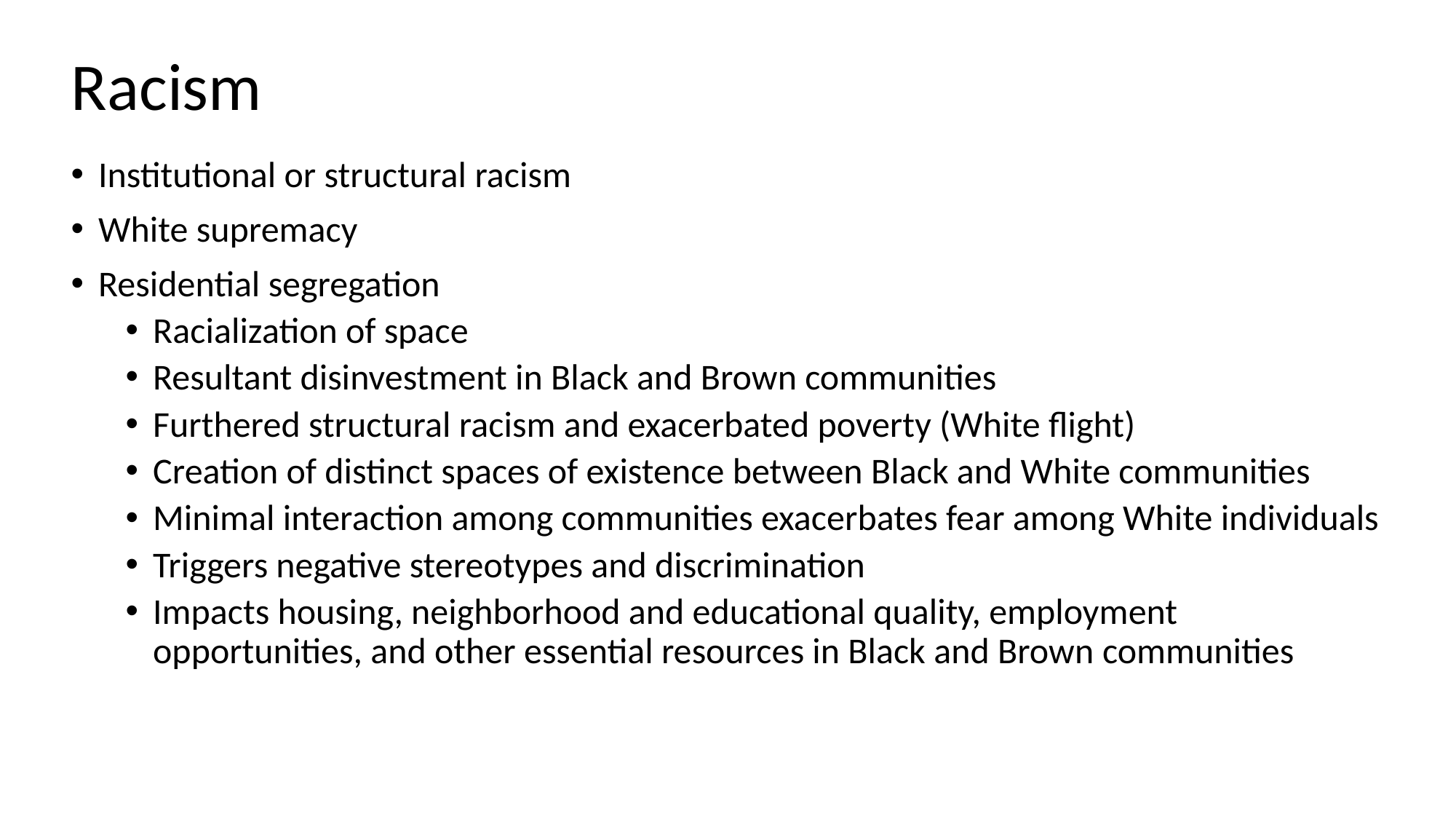

# Racism
Institutional or structural racism
White supremacy
Residential segregation
Racialization of space
Resultant disinvestment in Black and Brown communities
Furthered structural racism and exacerbated poverty (White flight)
Creation of distinct spaces of existence between Black and White communities
Minimal interaction among communities exacerbates fear among White individuals
Triggers negative stereotypes and discrimination
Impacts housing, neighborhood and educational quality, employment opportunities, and other essential resources in Black and Brown communities